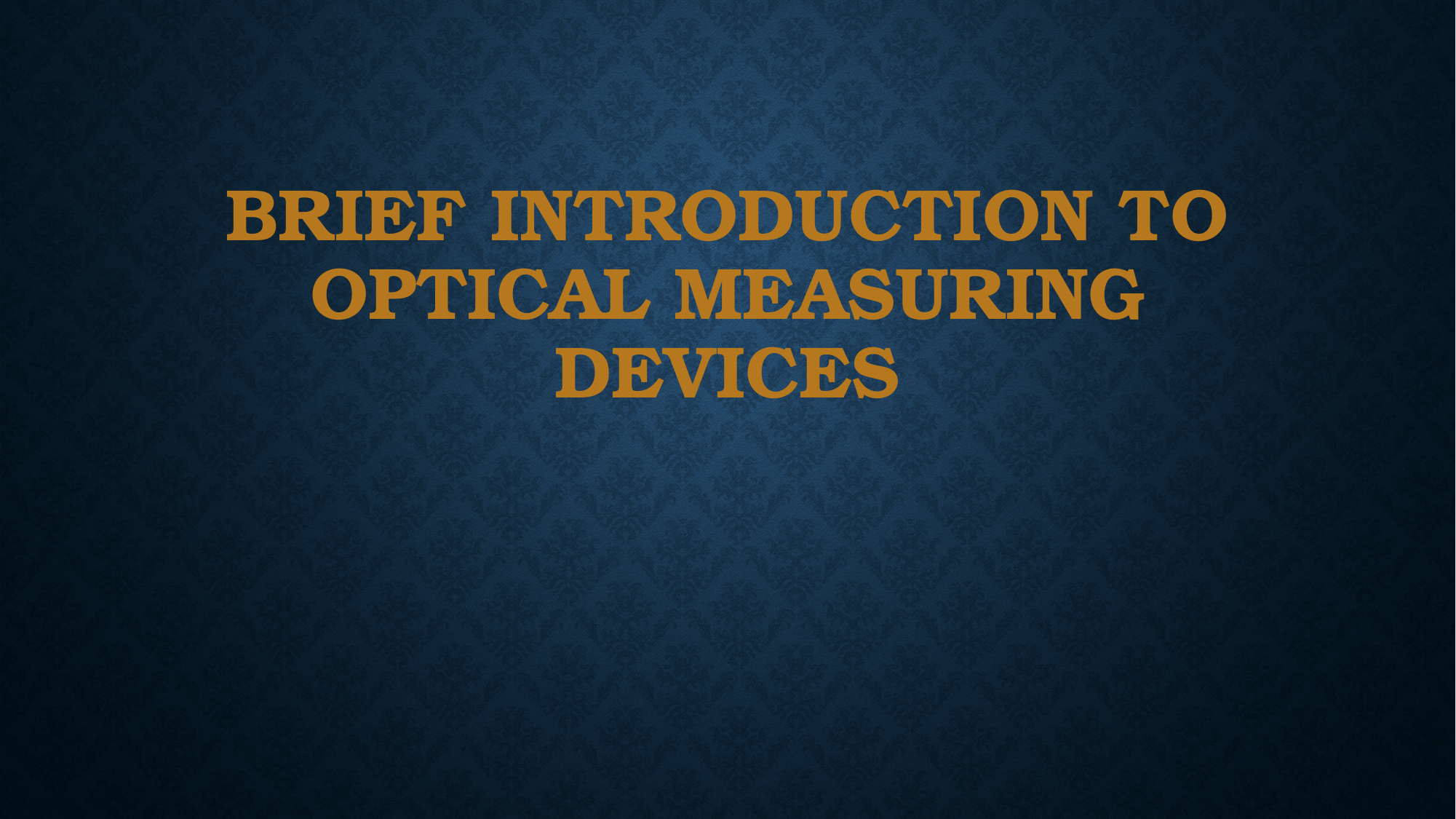

# Brief Introduction to optical measuring devices